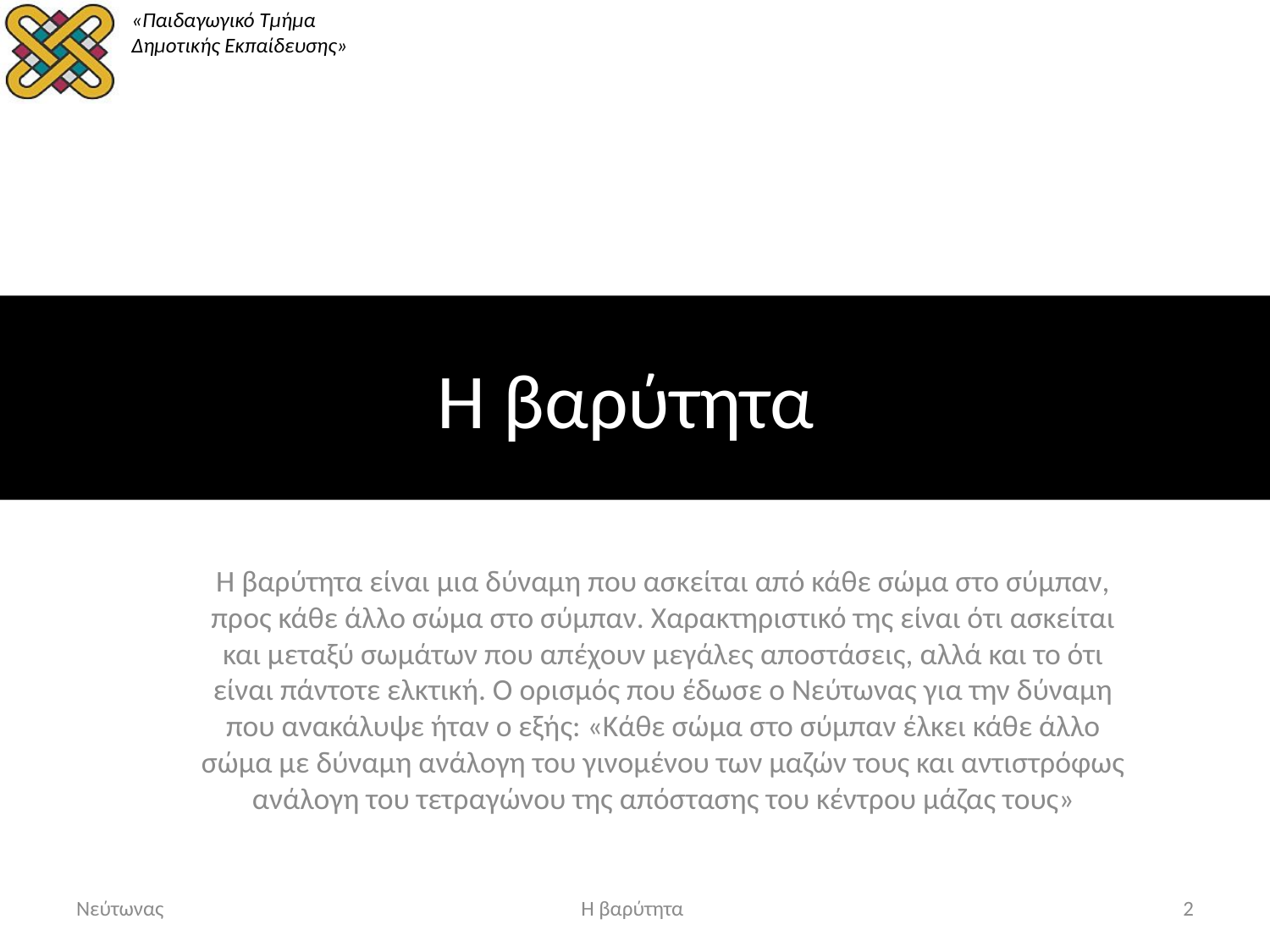

# Η βαρύτητα
Η βαρύτητα είναι μια δύναμη που ασκείται από κάθε σώμα στο σύμπαν, προς κάθε άλλο σώμα στο σύμπαν. Χαρακτηριστικό της είναι ότι ασκείται και μεταξύ σωμάτων που απέχουν μεγάλες αποστάσεις, αλλά και το ότι είναι πάντοτε ελκτική. Ο ορισμός που έδωσε ο Νεύτωνας για την δύναμη που ανακάλυψε ήταν ο εξής: «Κάθε σώμα στο σύμπαν έλκει κάθε άλλο σώμα με δύναμη ανάλογη του γινομένου των μαζών τους και αντιστρόφως ανάλογη του τετραγώνου της απόστασης του κέντρου μάζας τους»

Νεύτωνας
Η βαρύτητα
2